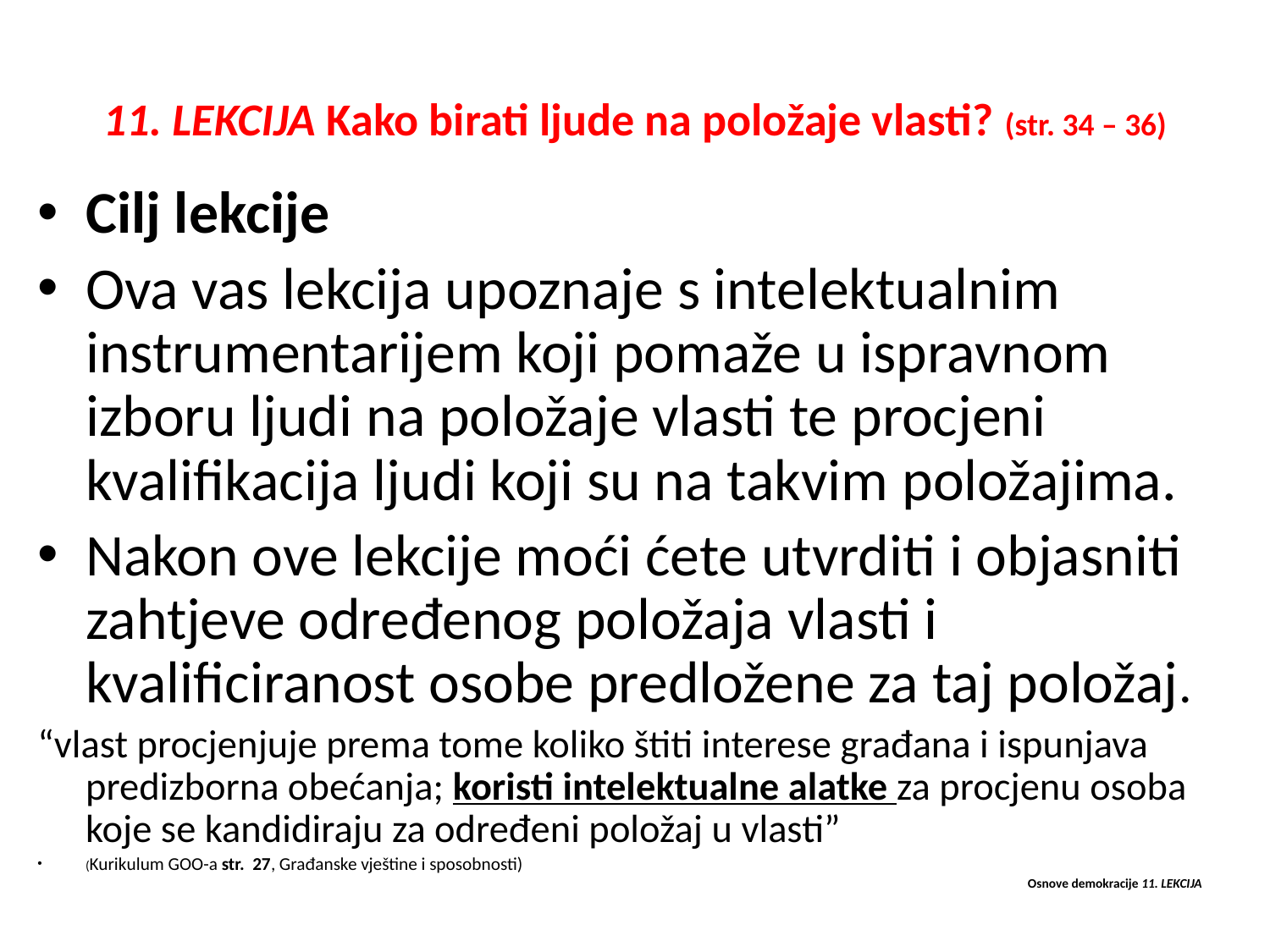

# 11. LEKCIJA Kako birati ljude na položaje vlasti? (str. 34 – 36)
Cilj lekcije
Ova vas lekcija upoznaje s intelektualnim instrumentarijem koji pomaže u ispravnom izboru ljudi na položaje vlasti te procjeni kvalifikacija ljudi koji su na takvim položajima.
Nakon ove lekcije moći ćete utvrditi i objasniti zahtjeve određenog položaja vlasti i kvalificiranost osobe predložene za taj položaj.
“vlast procjenjuje prema tome koliko štiti interese građana i ispunjava predizborna obećanja; koristi intelektualne alatke za procjenu osoba koje se kandidiraju za određeni položaj u vlasti”
(Kurikulum GOO-a str.  27, Građanske vještine i sposobnosti)
Osnove demokracije 11. LEKCIJA